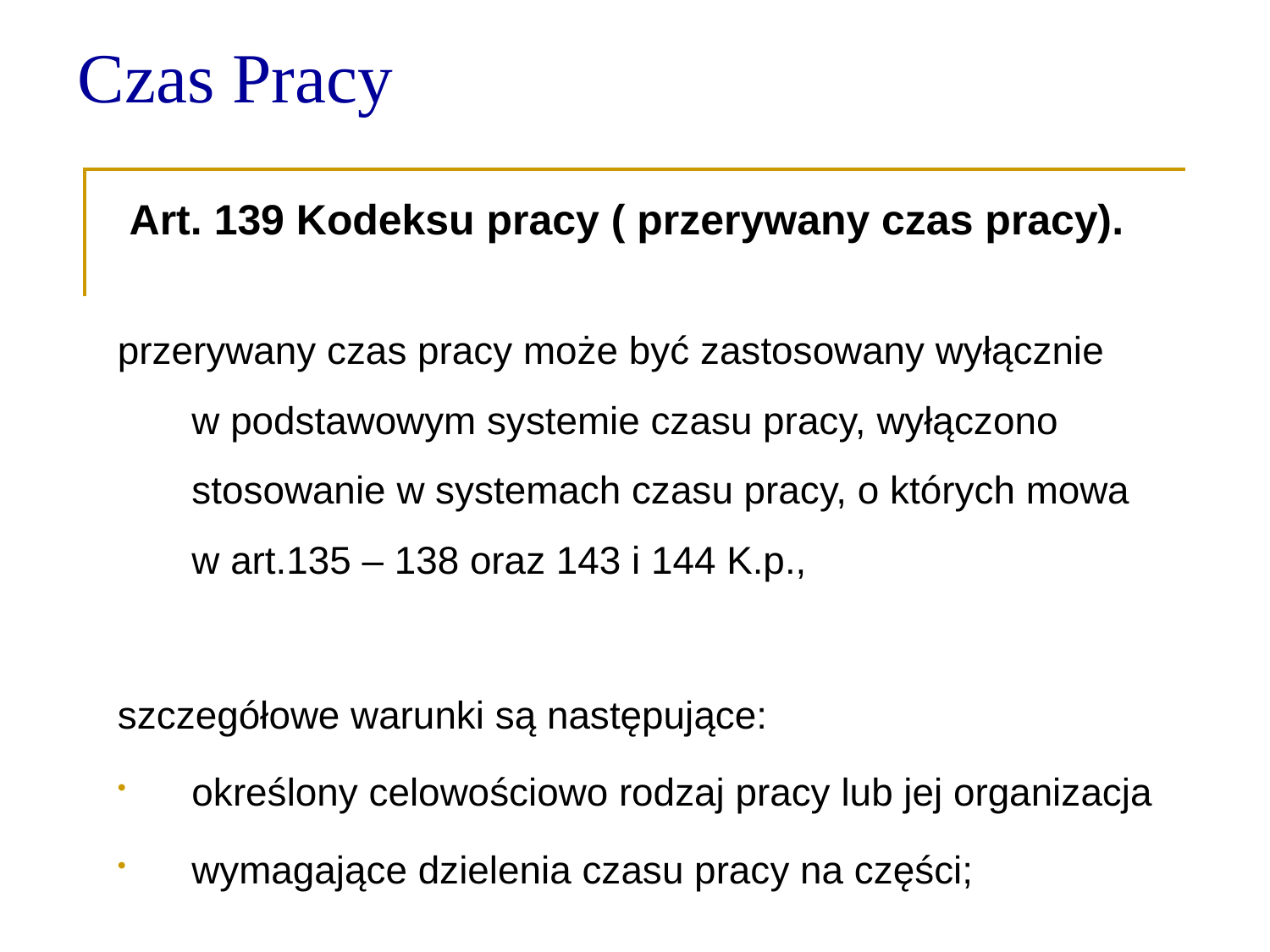

Czas Pracy
 Art. 139 Kodeksu pracy ( przerywany czas pracy).
przerywany czas pracy może być zastosowany wyłącznie
w podstawowym systemie czasu pracy, wyłączono stosowanie w systemach czasu pracy, o których mowa
w art.135 – 138 oraz 143 i 144 K.p.,

szczegółowe warunki są następujące:
określony celowościowo rodzaj pracy lub jej organizacja
wymagające dzielenia czasu pracy na części;